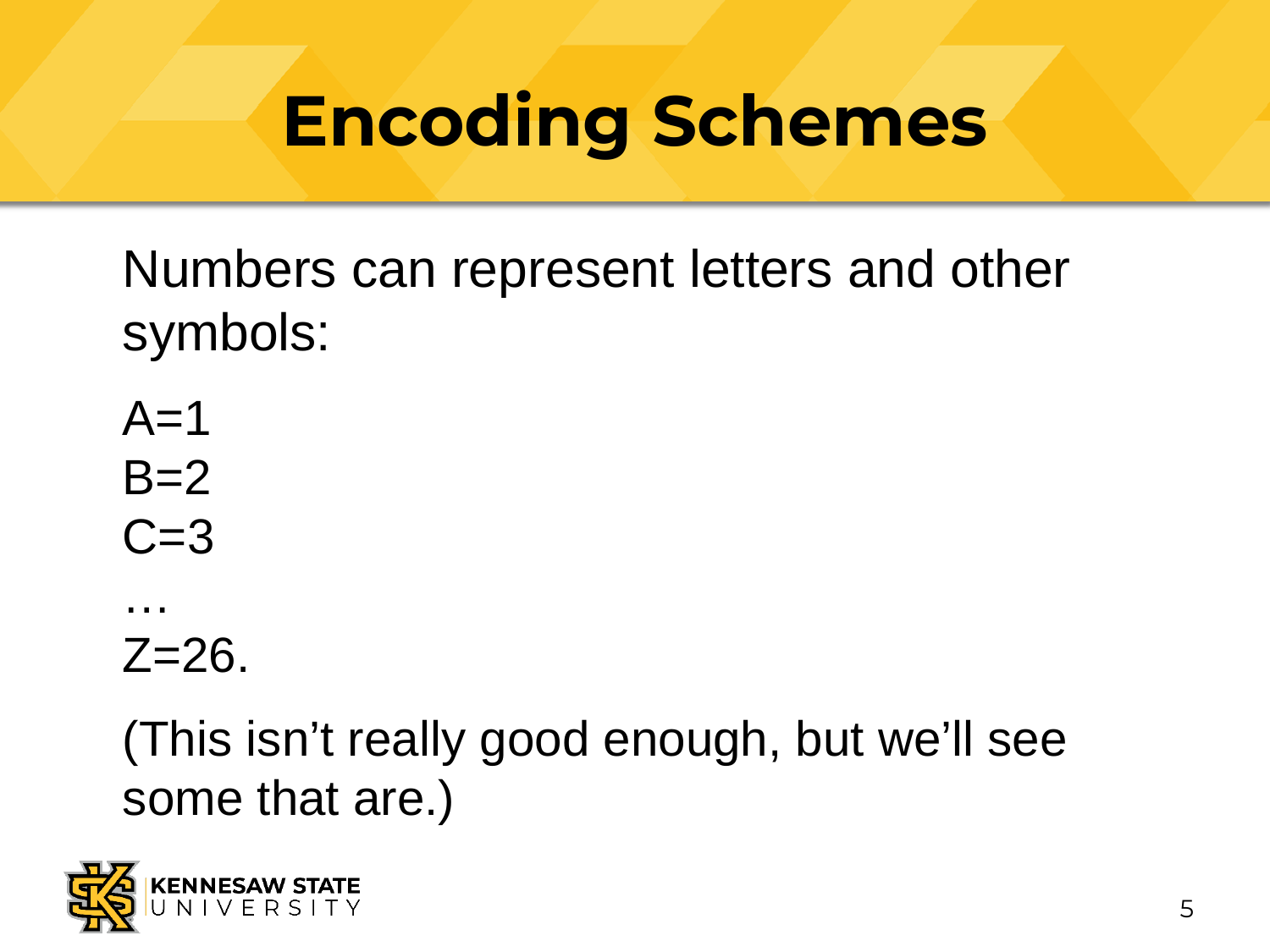

# Encoding Schemes
Numbers can represent letters and other symbols:
A=1
B=2
C=3
…
Z=26.
(This isn’t really good enough, but we’ll see some that are.)
5